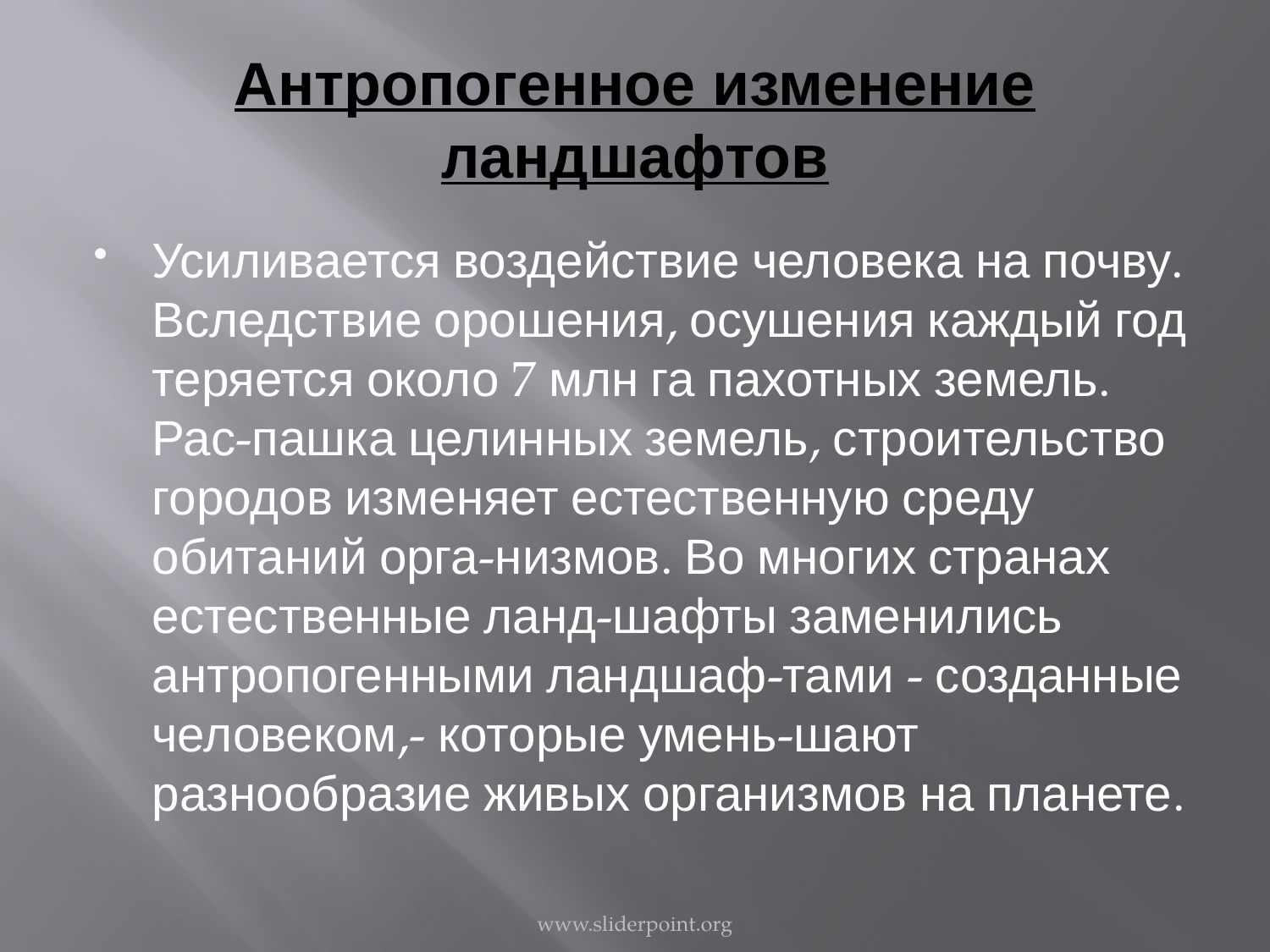

# Антропогенное изменение ландшафтов
Усиливается воздействие человека на почву. Вследствие орошения, осушения каждый год теряется около 7 млн га пахотных земель. Рас-пашка целинных земель, строительство городов изменяет естественную среду обитаний орга-низмов. Во многих странах естественные ланд-шафты заменились антропогенными ландшаф-тами - созданные человеком,- которые умень-шают разнообразие живых организмов на планете.
www.sliderpoint.org